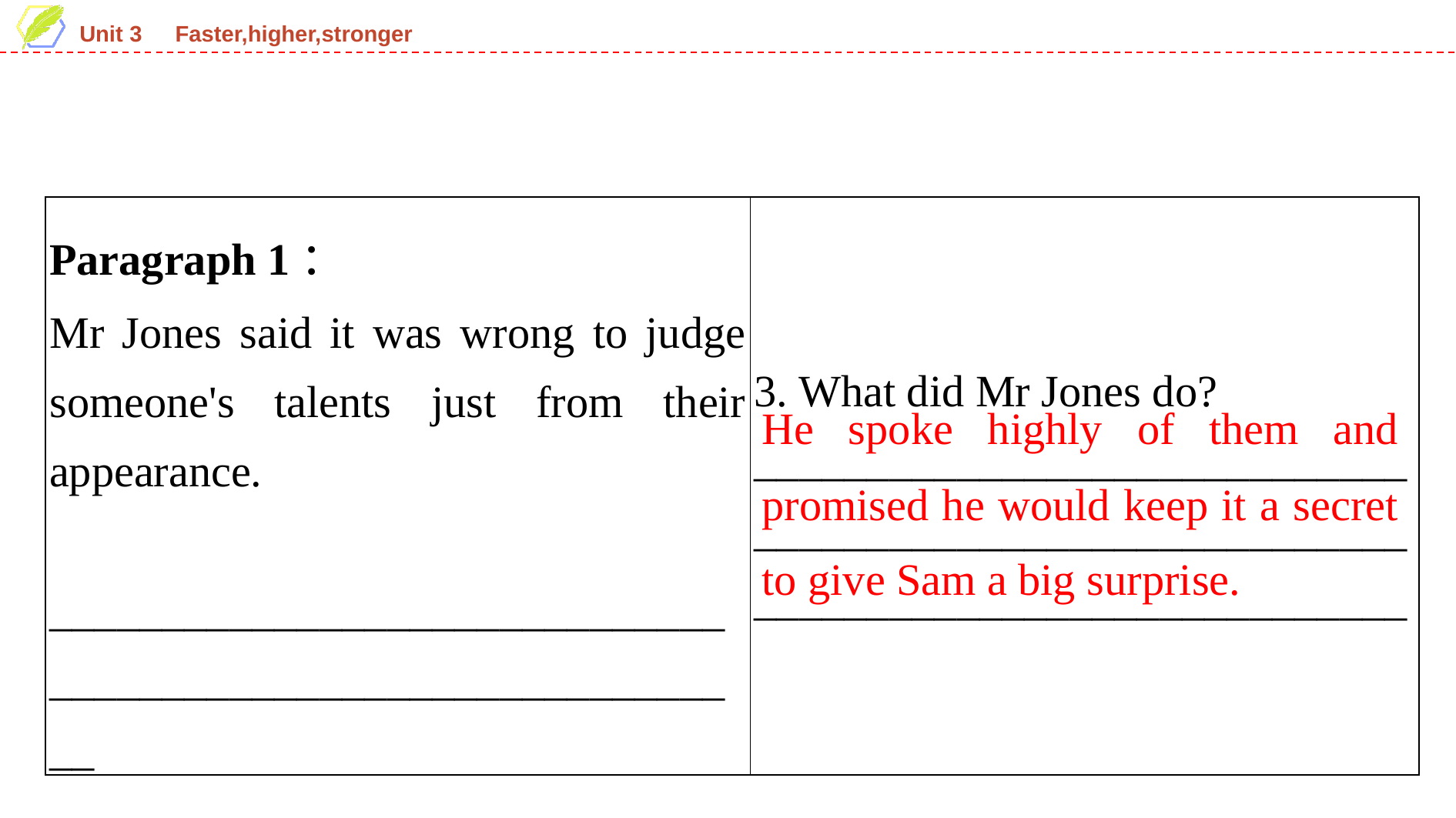

| Paragraph 1： Mr Jones said it was wrong to judge someone's talents just from their appearance. \_\_\_\_\_\_\_\_\_\_\_\_\_\_\_\_\_\_\_\_\_\_\_\_\_\_\_\_\_\_\_\_\_\_\_\_\_\_\_\_\_\_\_\_\_\_\_\_\_\_\_\_\_\_\_\_\_\_\_\_\_\_ | 3. What did Mr Jones do? \_\_\_\_\_\_\_\_\_\_\_\_\_\_\_\_\_\_\_\_\_\_\_\_\_\_\_\_\_\_\_\_\_\_\_\_\_\_\_\_\_\_\_\_\_\_\_\_\_\_\_\_\_\_\_\_\_\_\_\_\_\_\_\_\_\_\_\_\_\_\_\_\_\_\_\_\_\_\_\_\_\_\_\_\_\_\_ |
| --- | --- |
He spoke highly of them and promised he would keep it a secret to give Sam a big surprise.